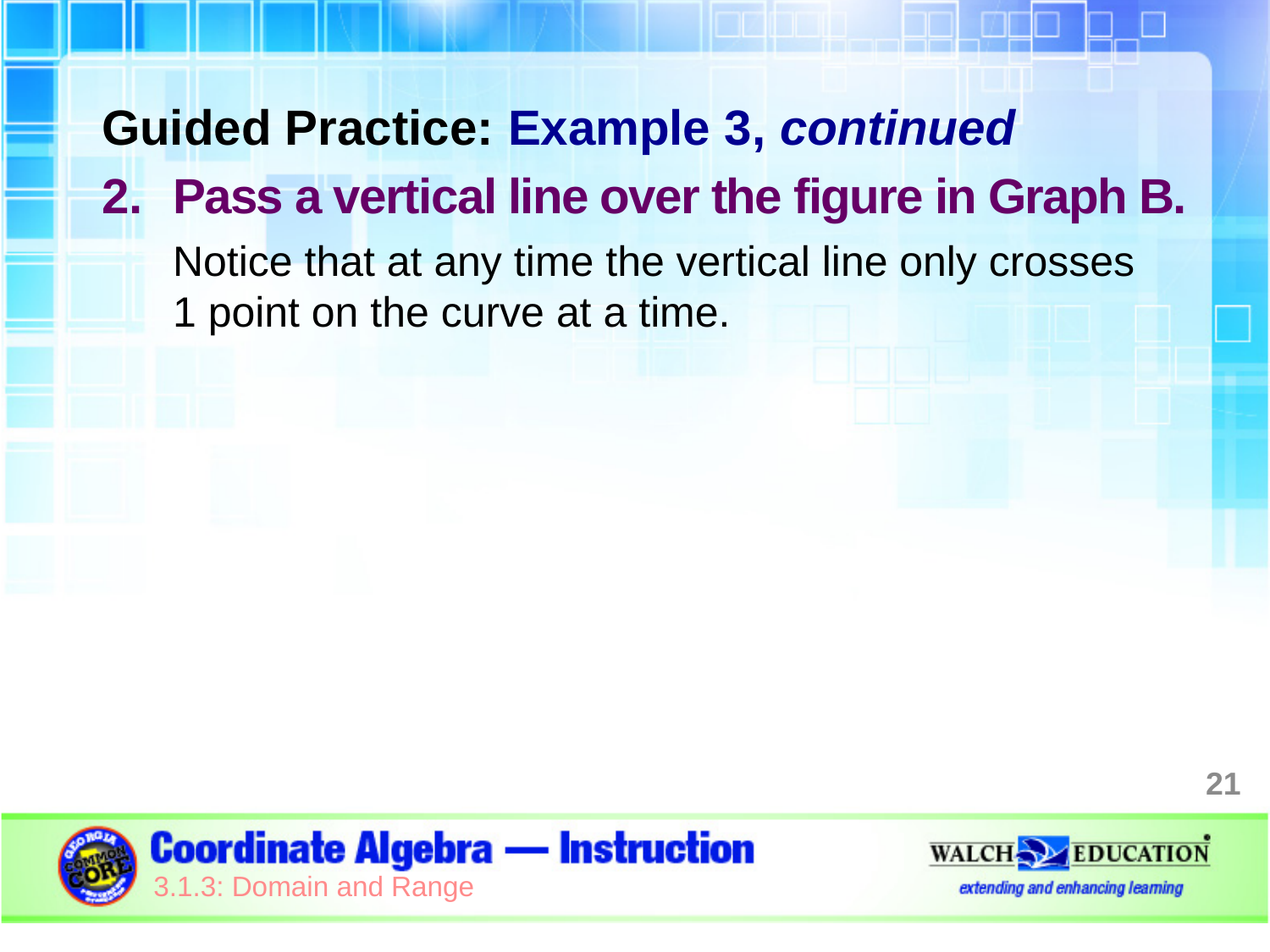

Guided Practice: Example 3, continued
Pass a vertical line over the figure in Graph B.
Notice that at any time the vertical line only crosses
1 point on the curve at a time.
21
3.1.3: Domain and Range